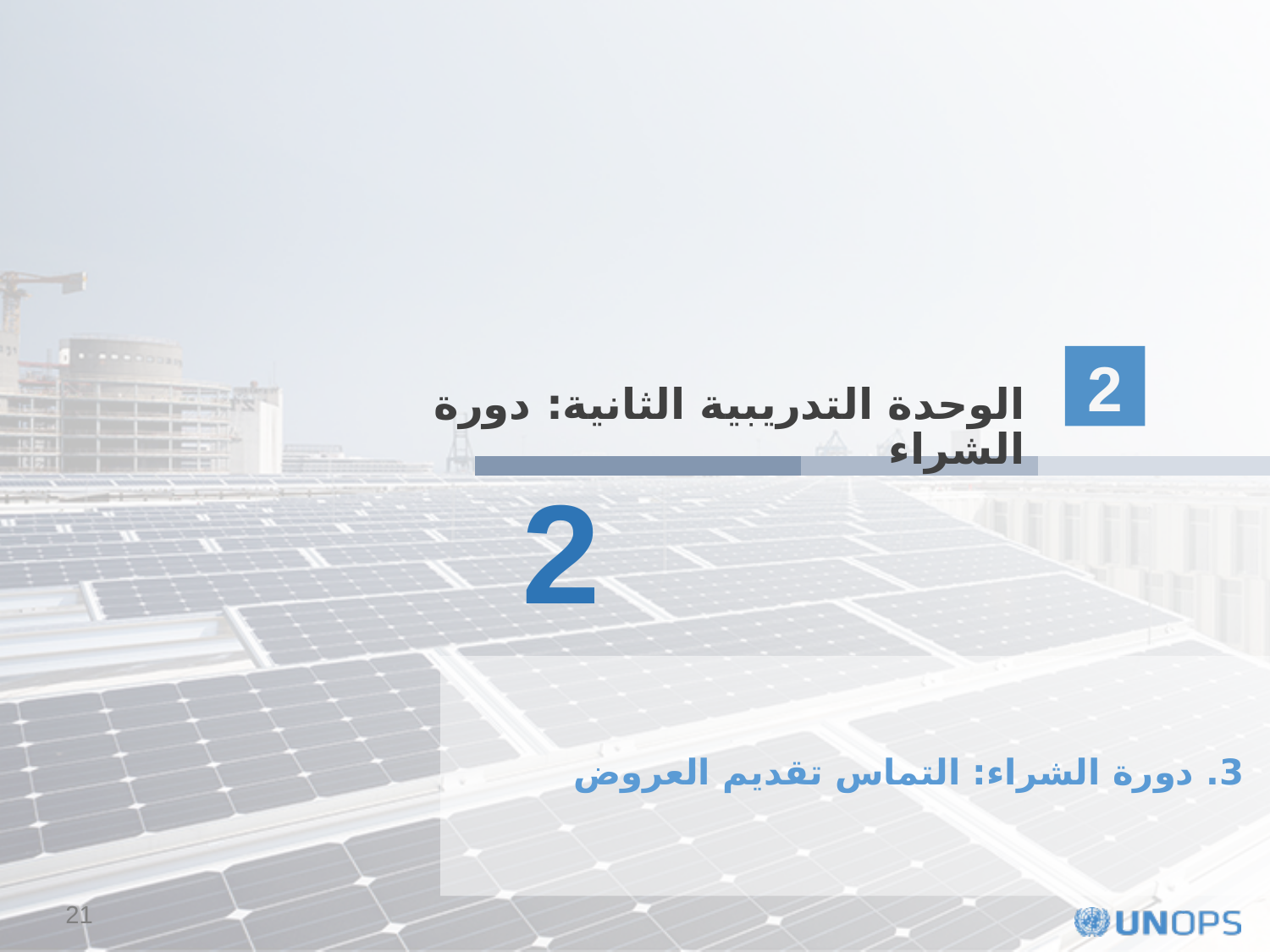

2
الوحدة التدريبية الثانية: دورة الشراء
2
3. دورة الشراء: التماس تقديم العروض